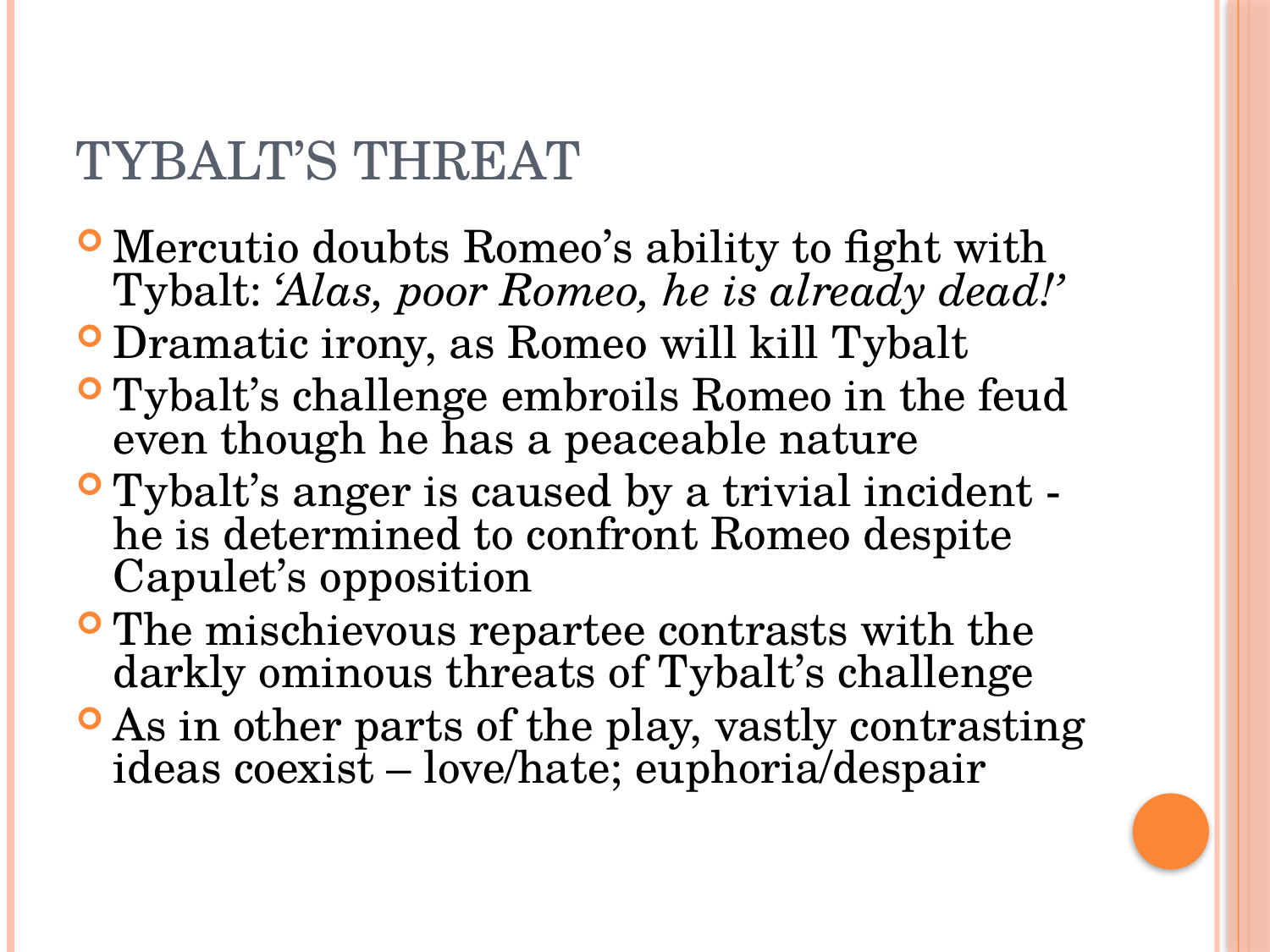

# Tybalt’s Threat
Mercutio doubts Romeo’s ability to fight with Tybalt: ‘Alas, poor Romeo, he is already dead!’
Dramatic irony, as Romeo will kill Tybalt
Tybalt’s challenge embroils Romeo in the feud even though he has a peaceable nature
Tybalt’s anger is caused by a trivial incident - he is determined to confront Romeo despite Capulet’s opposition
The mischievous repartee contrasts with the darkly ominous threats of Tybalt’s challenge
As in other parts of the play, vastly contrasting ideas coexist – love/hate; euphoria/despair